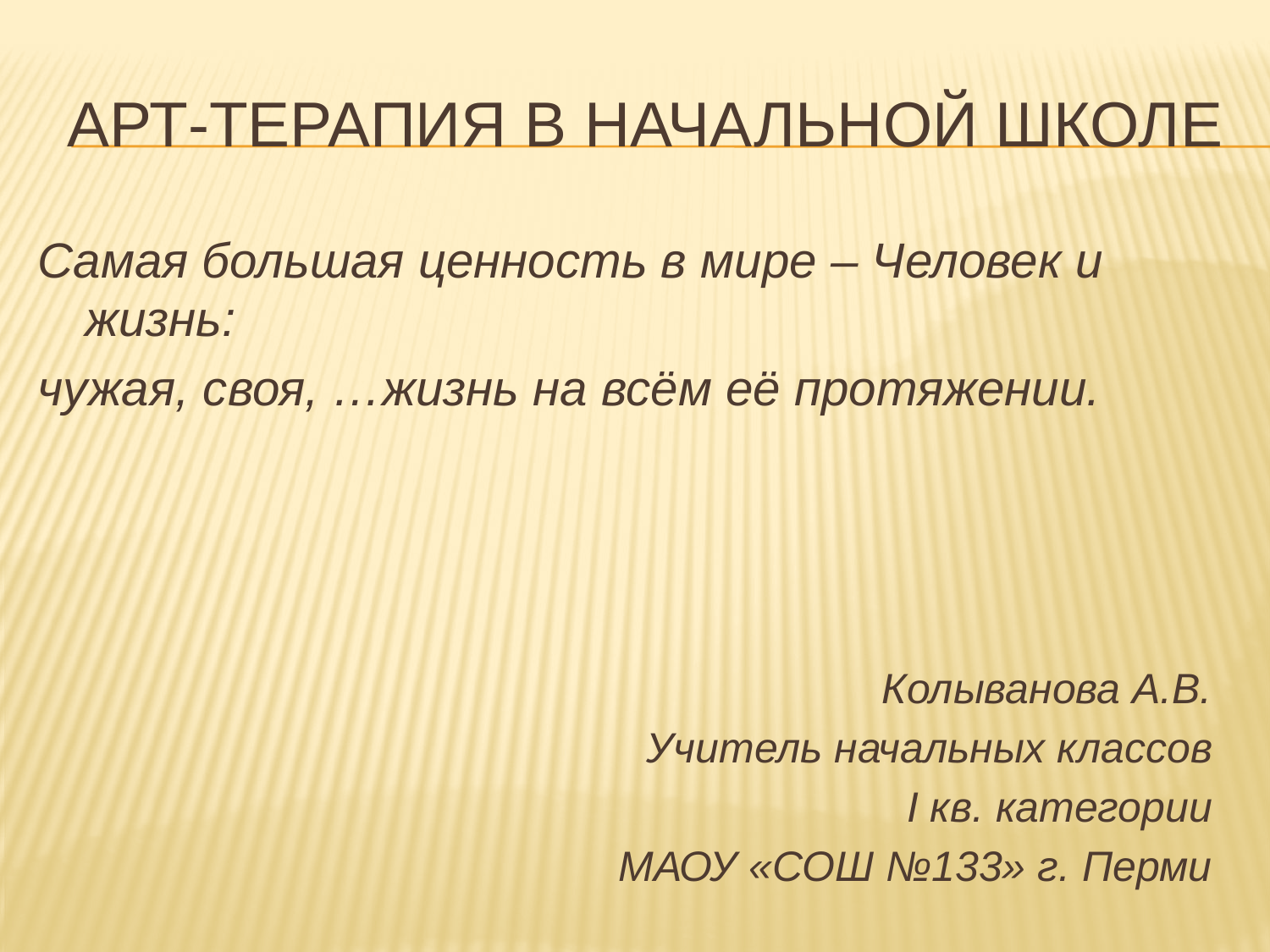

# Арт-терапия в начальной школе
Самая большая ценность в мире – Человек и жизнь:
чужая, своя, …жизнь на всём её протяжении.

Колыванова А.В.
Учитель начальных классов
I кв. категории
МАОУ «СОШ №133» г. Перми